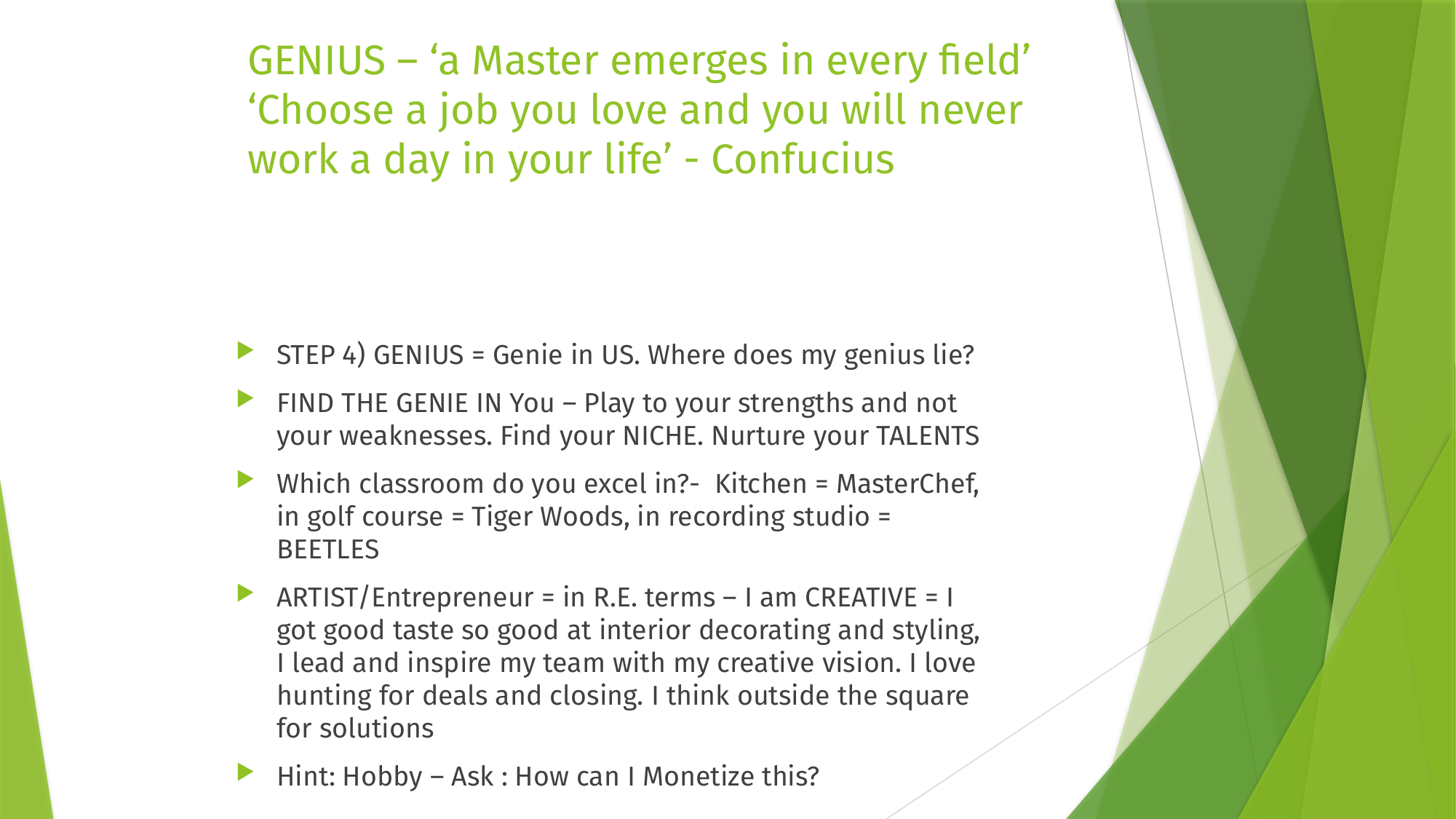

# GENIUS – ‘a Master emerges in every field’ ‘Choose a job you love and you will never work a day in your life’ - Confucius
STEP 4) GENIUS = Genie in US. Where does my genius lie?
FIND THE GENIE IN You – Play to your strengths and not your weaknesses. Find your NICHE. Nurture your TALENTS
Which classroom do you excel in?-  Kitchen = MasterChef, in golf course = Tiger Woods, in recording studio = BEETLES
ARTIST/Entrepreneur = in R.E. terms – I am CREATIVE = I got good taste so good at interior decorating and styling, I lead and inspire my team with my creative vision. I love hunting for deals and closing. I think outside the square for solutions
Hint: Hobby – Ask : How can I Monetize this?